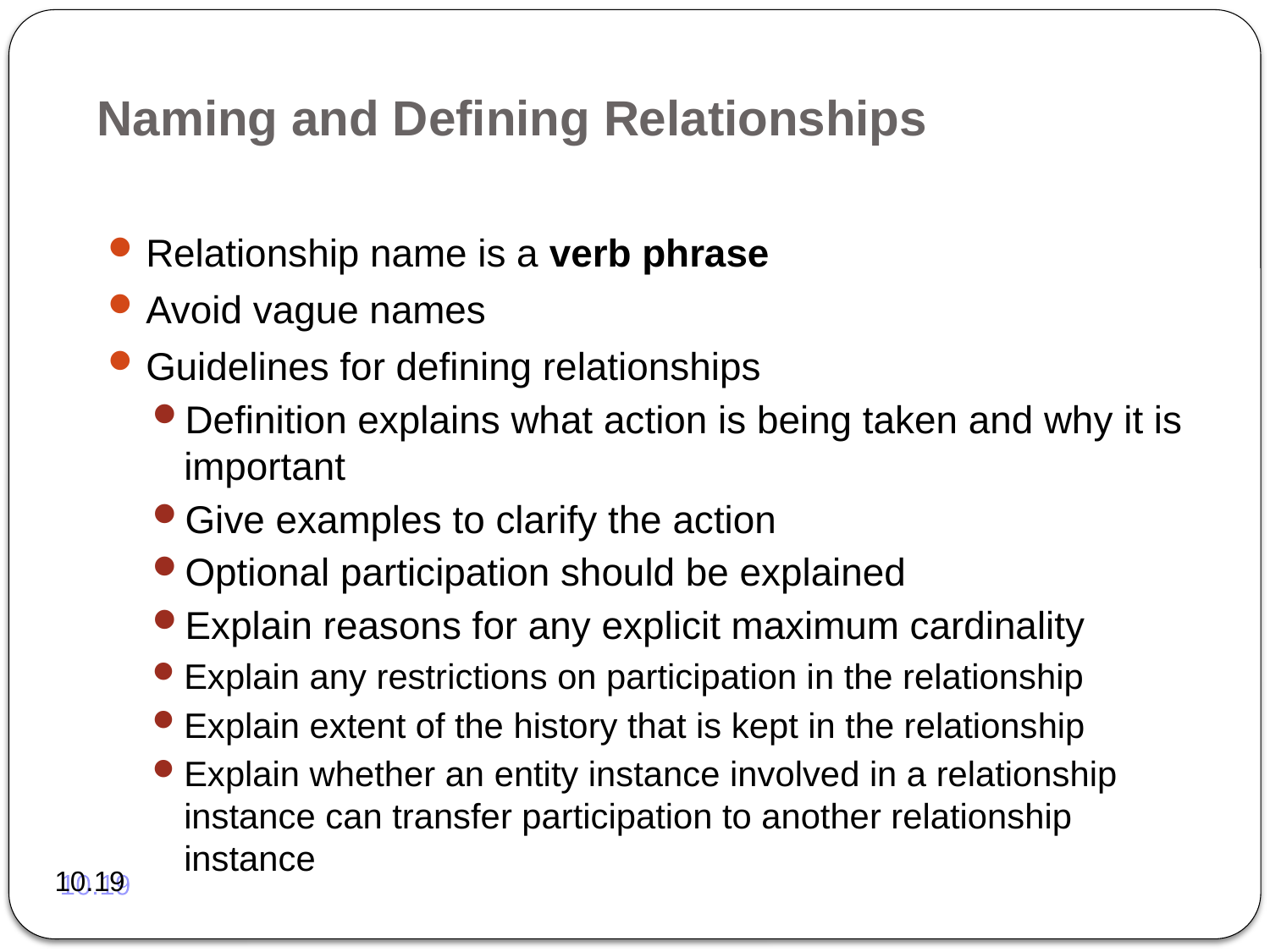

# Naming and Defining Relationships
Relationship name is a verb phrase
Avoid vague names
Guidelines for defining relationships
Definition explains what action is being taken and why it is important
Give examples to clarify the action
Optional participation should be explained
Explain reasons for any explicit maximum cardinality
Explain any restrictions on participation in the relationship
Explain extent of the history that is kept in the relationship
Explain whether an entity instance involved in a relationship instance can transfer participation to another relationship instance
10.19